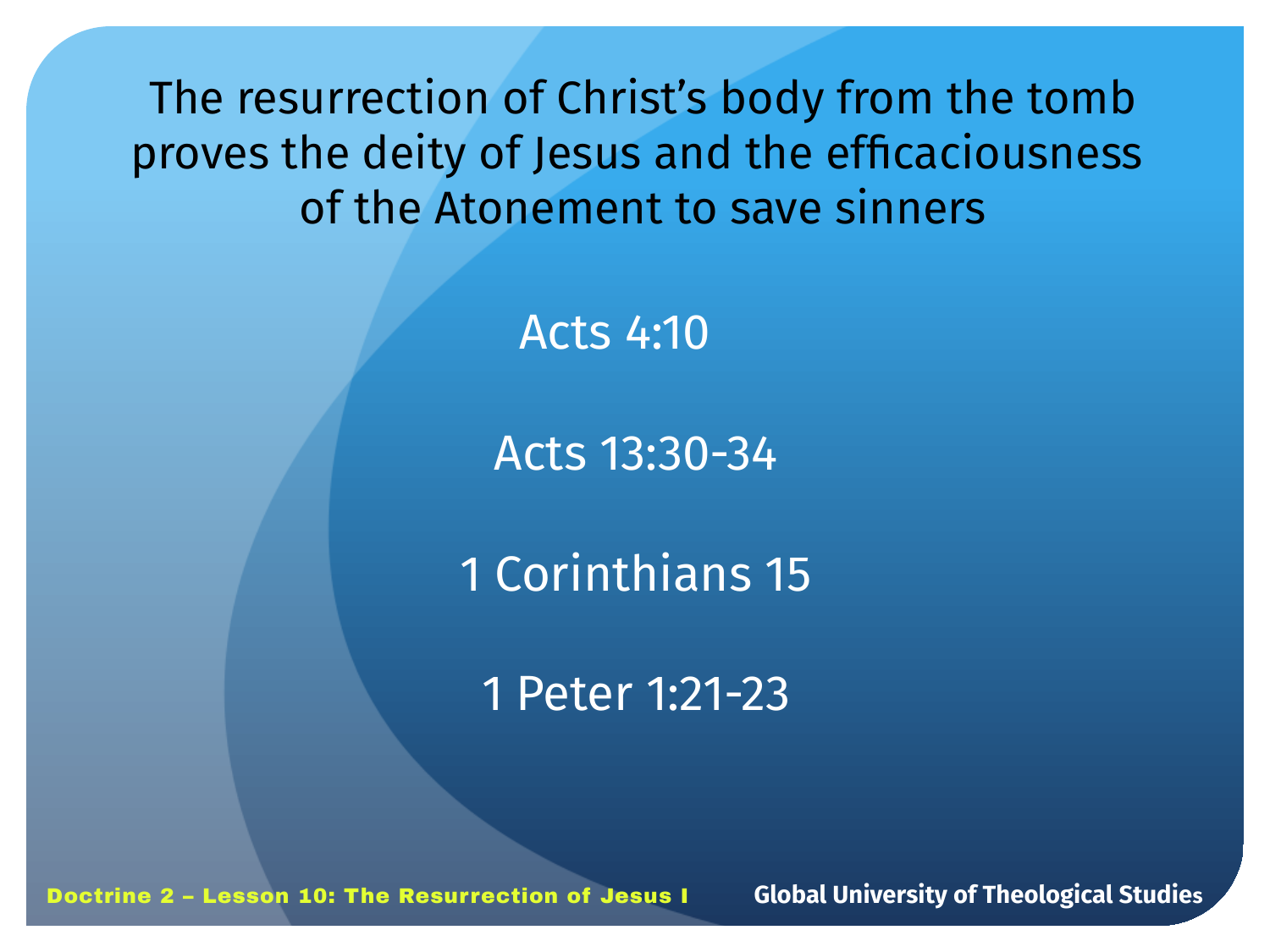

The resurrection of Christ’s body from the tomb proves the deity of Jesus and the efficaciousness
of the Atonement to save sinners
Acts 4:10
Acts 13:30-34
1 Corinthians 15
1 Peter 1:21-23
Doctrine 2 – Lesson 10: The Resurrection of Jesus I        Global University of Theological Studies